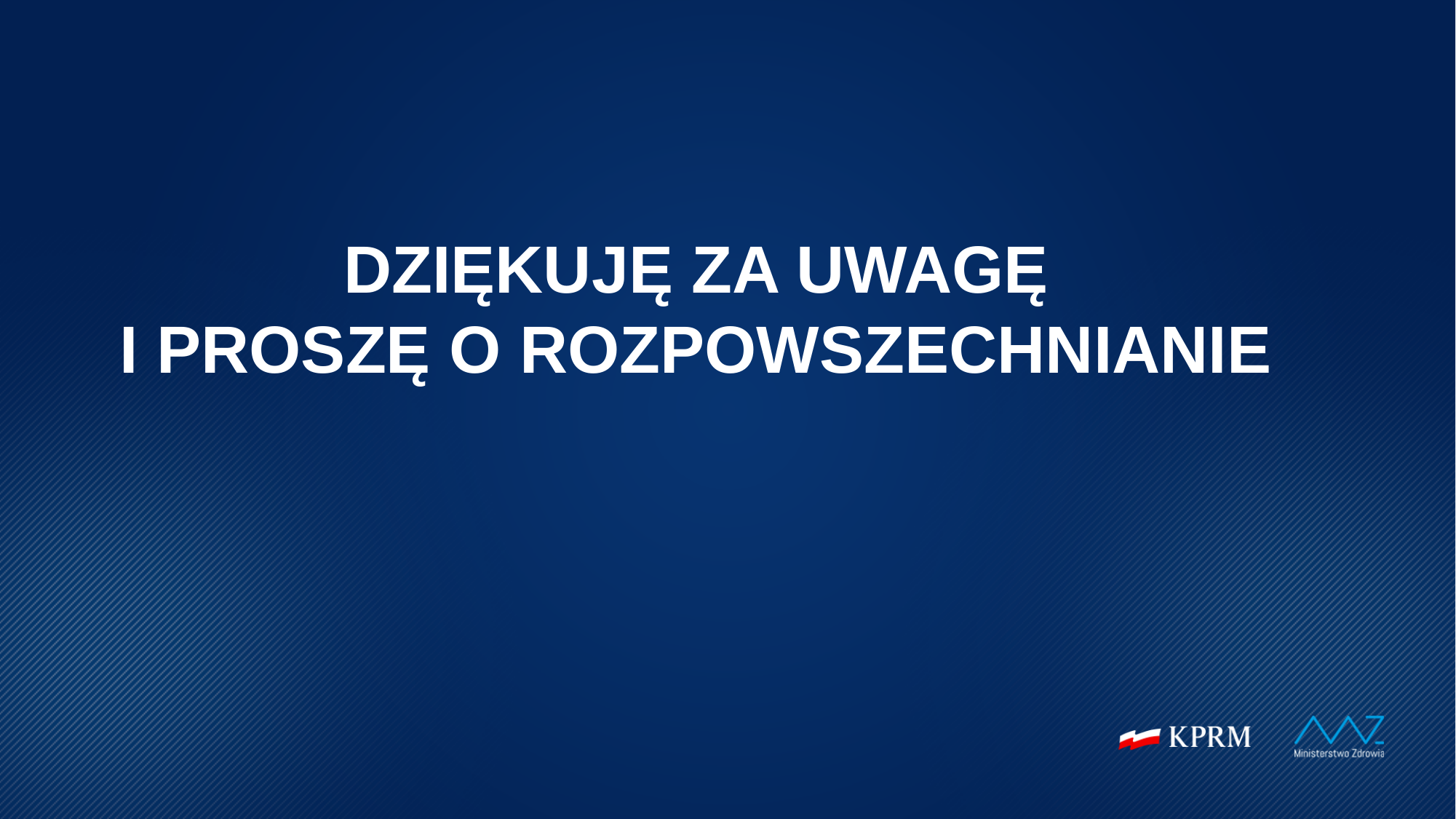

DZIĘKUJĘ ZA UWAGĘ
I PROSZĘ O ROZPOWSZECHNIANIE